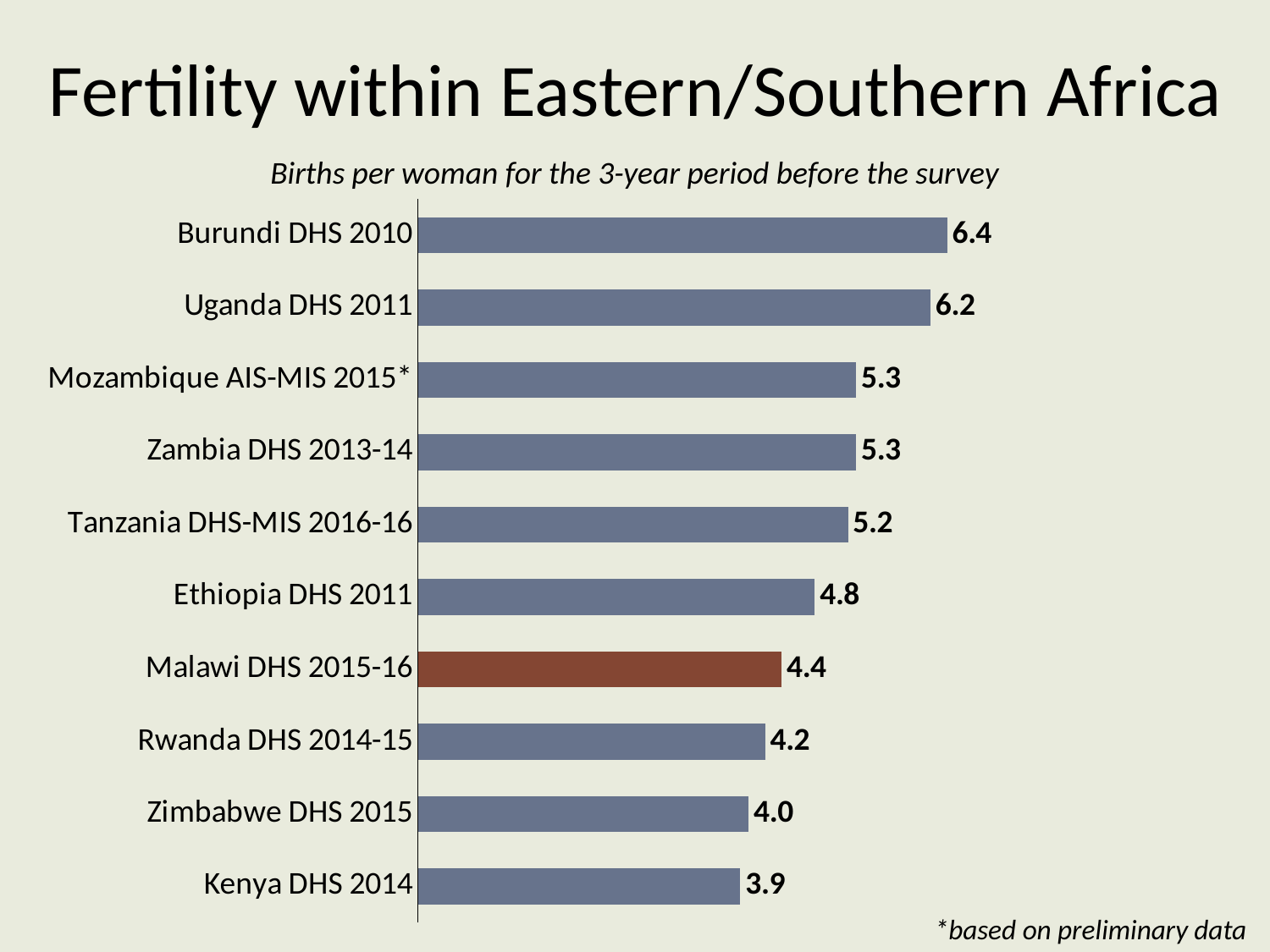

# Fertility within Eastern/Southern Africa
Births per woman for the 3-year period before the survey

### Chart

| Category | Column1 |
|---|---|
| Kenya DHS 2014 | 3.9 |
| Zimbabwe DHS 2015 | 4.0 |
| Rwanda DHS 2014-15 | 4.2 |
| Malawi DHS 2015-16 | 4.4 |
| Ethiopia DHS 2011 | 4.8 |
| Tanzania DHS-MIS 2016-16 | 5.2 |
| Zambia DHS 2013-14 | 5.3 |
| Mozambique AIS-MIS 2015* | 5.3 |
| Uganda DHS 2011 | 6.2 |
| Burundi DHS 2010 | 6.4 |
*based on preliminary data